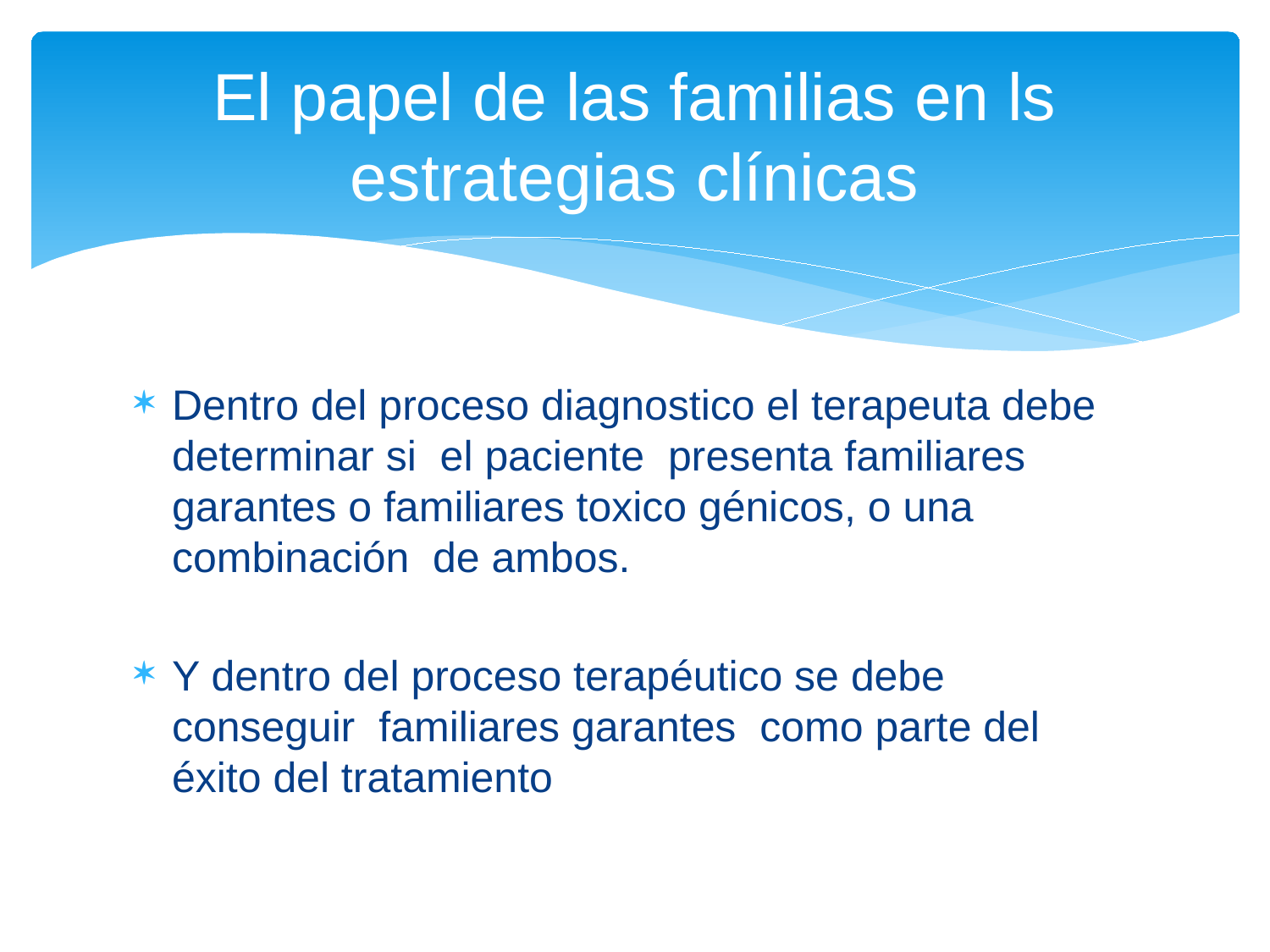

# El papel de las familias en ls estrategias clínicas
Dentro del proceso diagnostico el terapeuta debe determinar si  el paciente  presenta familiares garantes o familiares toxico génicos, o una combinación  de ambos.

Y dentro del proceso terapéutico se debe conseguir  familiares garantes  como parte del éxito del tratamiento